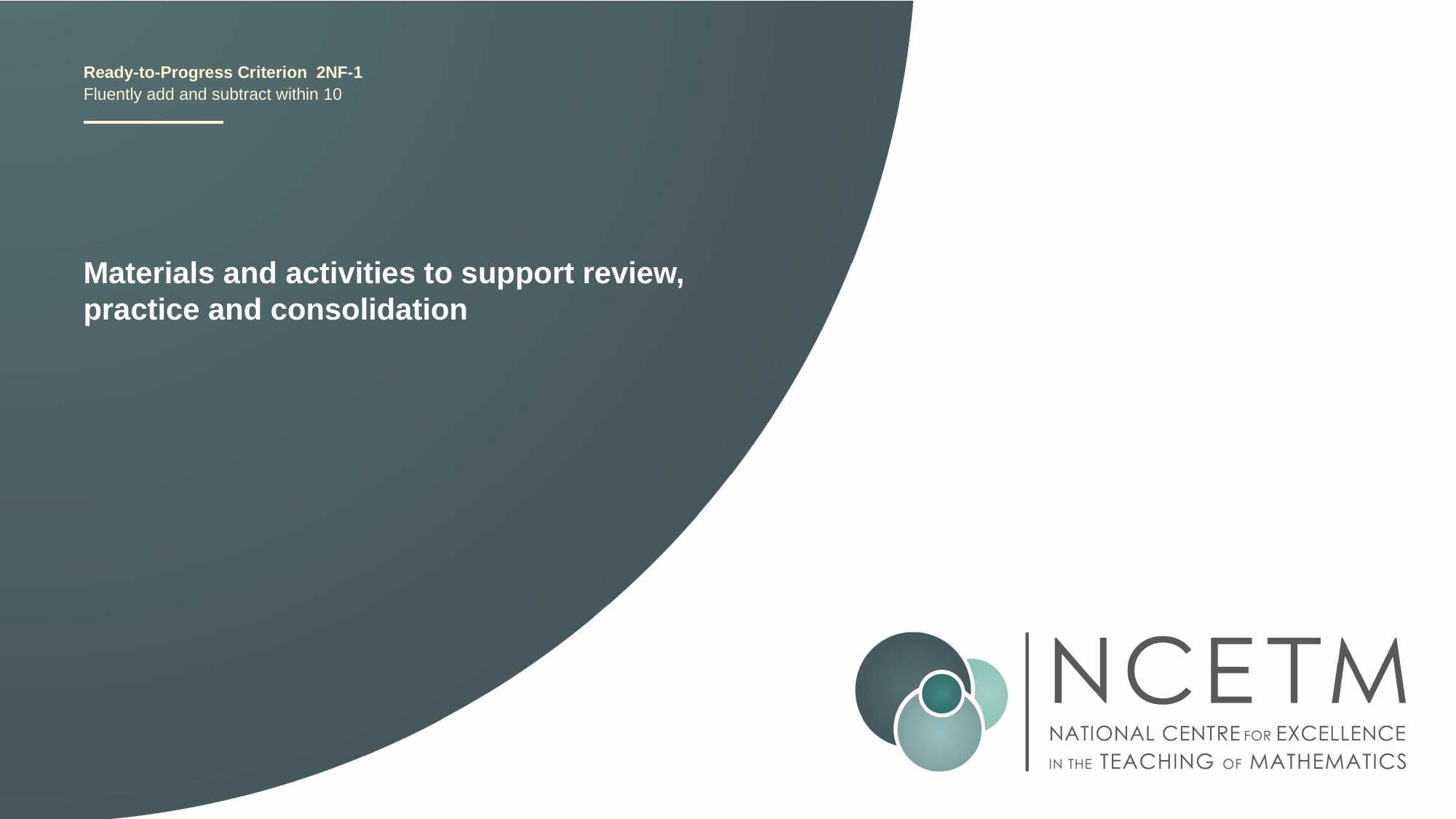

2NF-1
Fluently add and subtract within 10